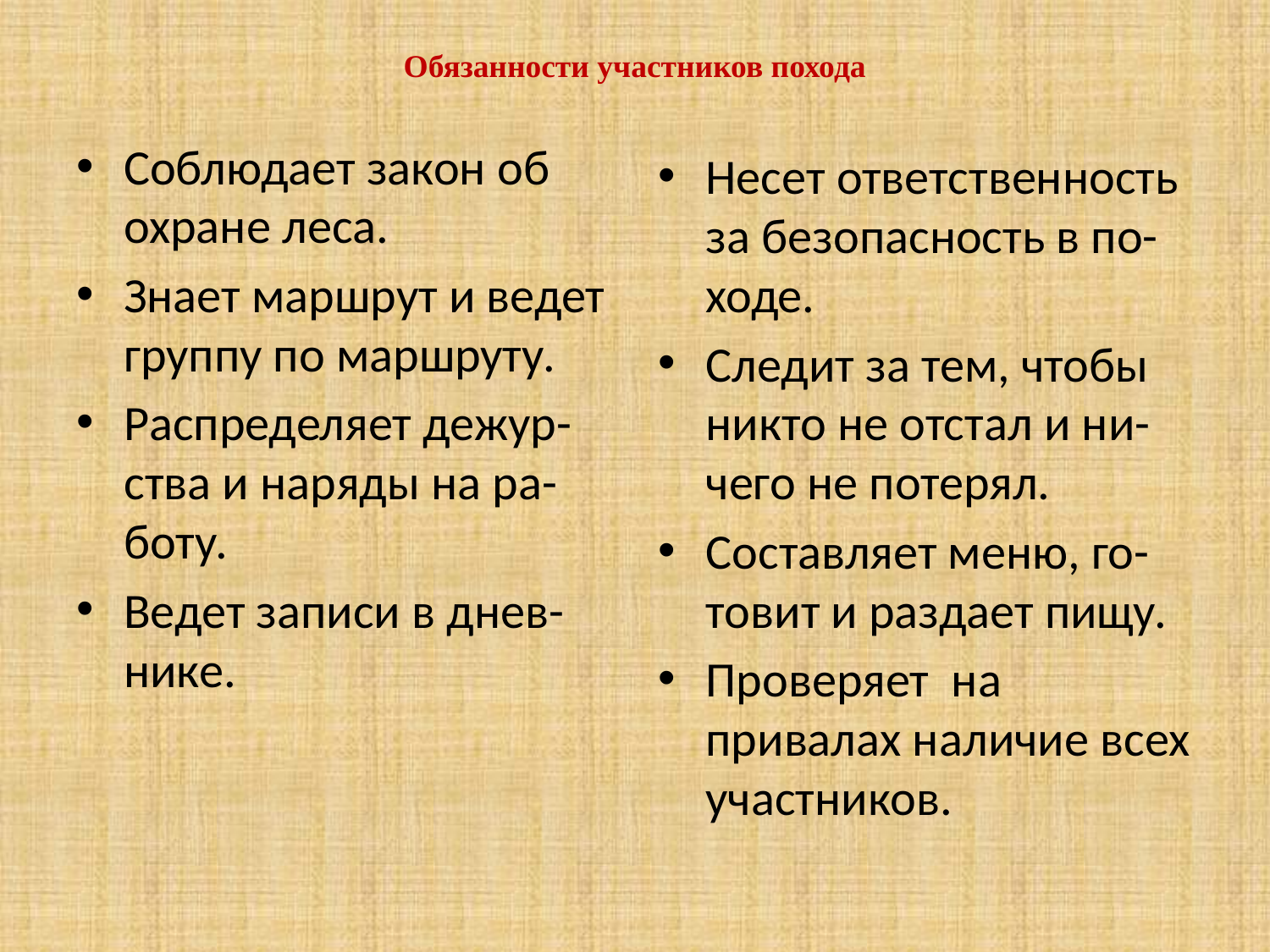

# Обязанности участников похода
Соблюдает закон об охране леса.
Знает маршрут и ведет группу по маршруту.
Распределяет дежур-ства и наряды на ра-боту.
Ведет записи в днев-нике.

Несет ответственность за безопасность в по-ходе.
Следит за тем, чтобы никто не отстал и ни-чего не потерял.
Составляет меню, го-товит и раздает пищу.
Проверяет  на привалах наличие всех участников.